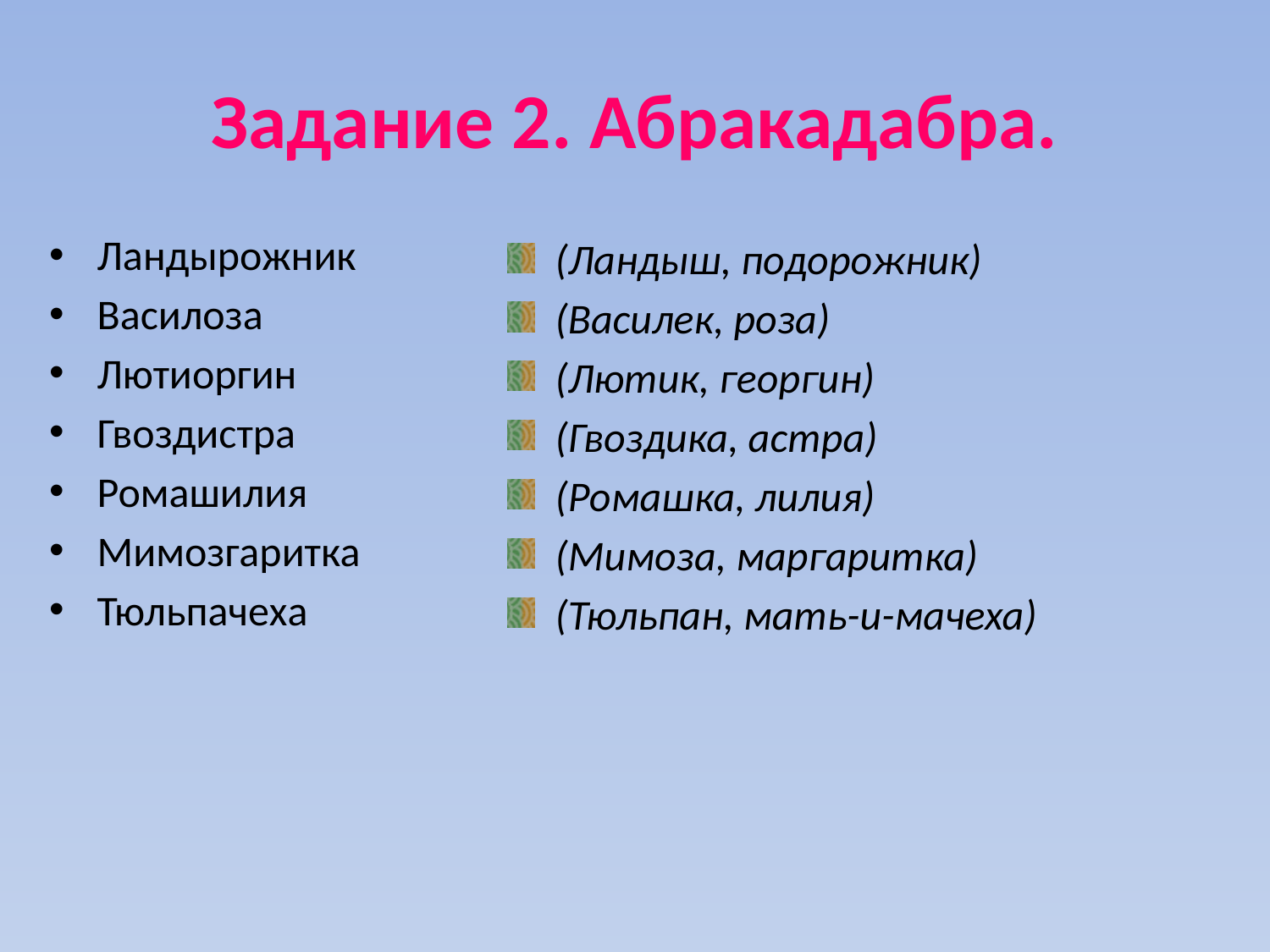

# Задание 2. Абракадабра.
Ландырожник
Василоза
Лютиоргин
Гвоздистра
Ромашилия
Мимозгаритка
Тюльпачеха
(Ландыш, подорожник)
(Василек, роза)
(Лютик, георгин)
(Гвоздика, астра)
(Ромашка, лилия)
(Мимоза, маргаритка)
(Тюльпан, мать-и-мачеха)